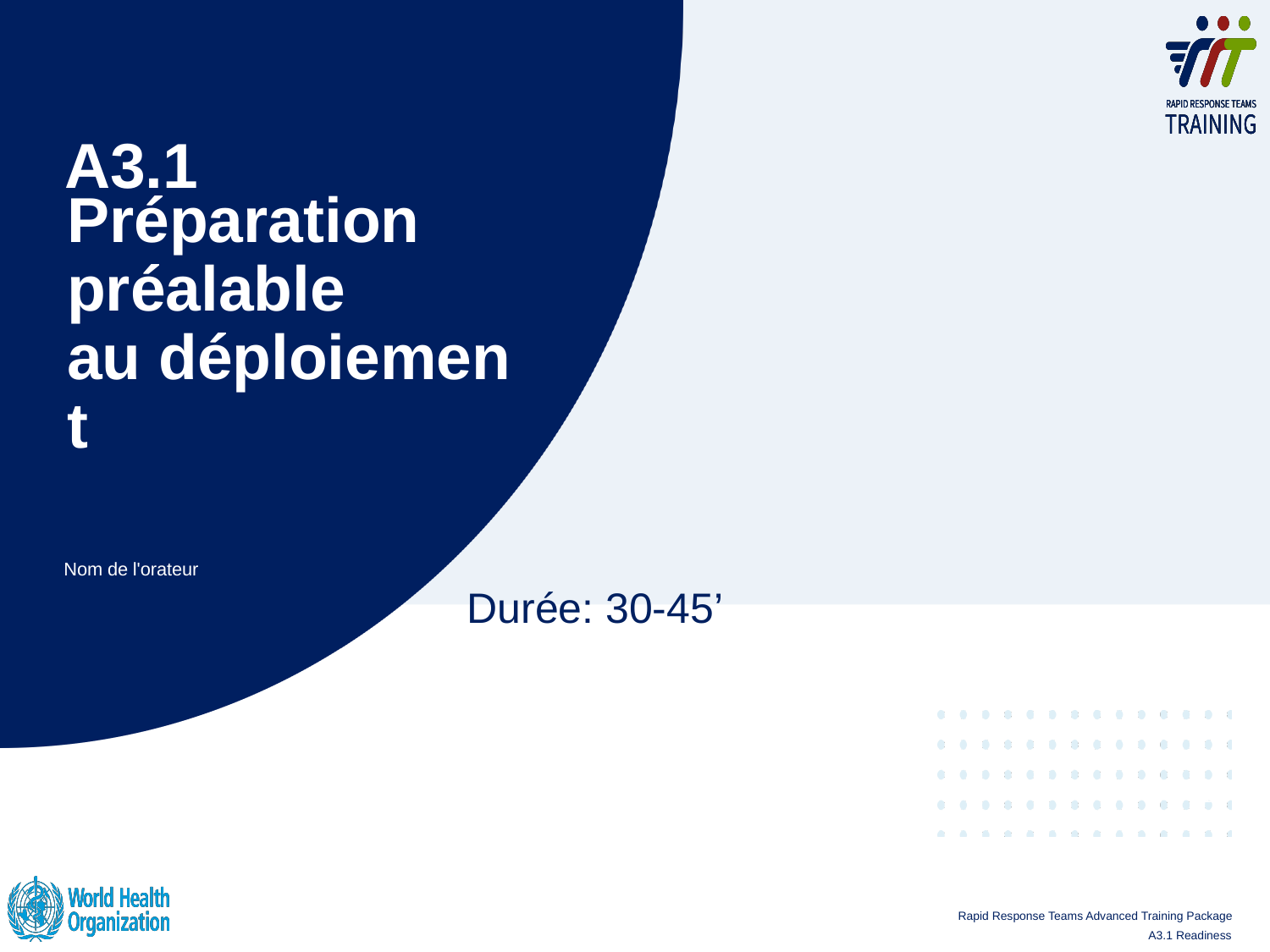

A3.1
# Préparation préalable au déploiement

Nom de l'orateur
Durée: 30-45’
1